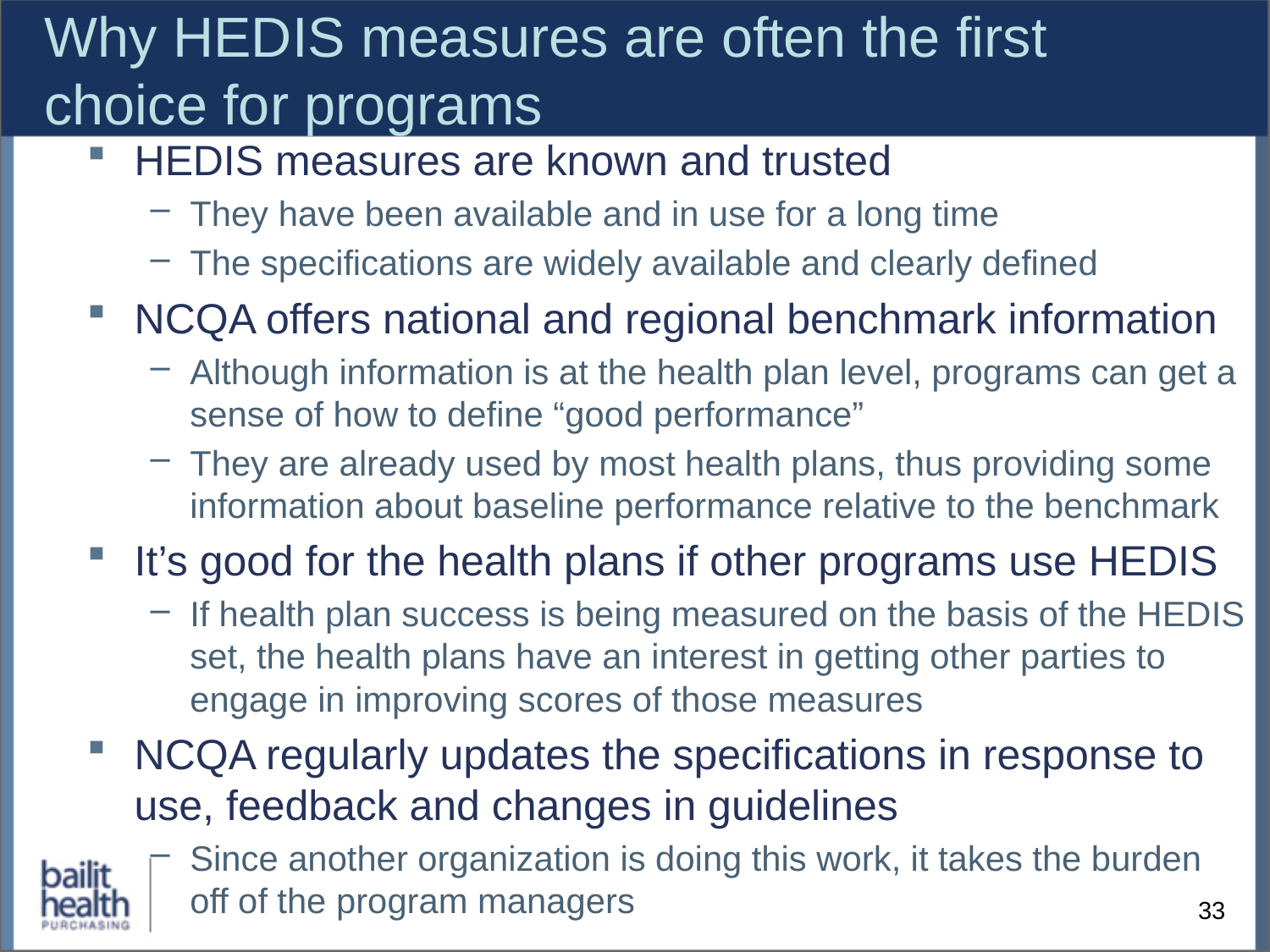

# Why HEDIS measures are often the first choice for programs
HEDIS measures are known and trusted
They have been available and in use for a long time
The specifications are widely available and clearly defined
NCQA offers national and regional benchmark information
Although information is at the health plan level, programs can get a sense of how to define “good performance”
They are already used by most health plans, thus providing some information about baseline performance relative to the benchmark
It’s good for the health plans if other programs use HEDIS
If health plan success is being measured on the basis of the HEDIS set, the health plans have an interest in getting other parties to engage in improving scores of those measures
NCQA regularly updates the specifications in response to use, feedback and changes in guidelines
Since another organization is doing this work, it takes the burden off of the program managers
33